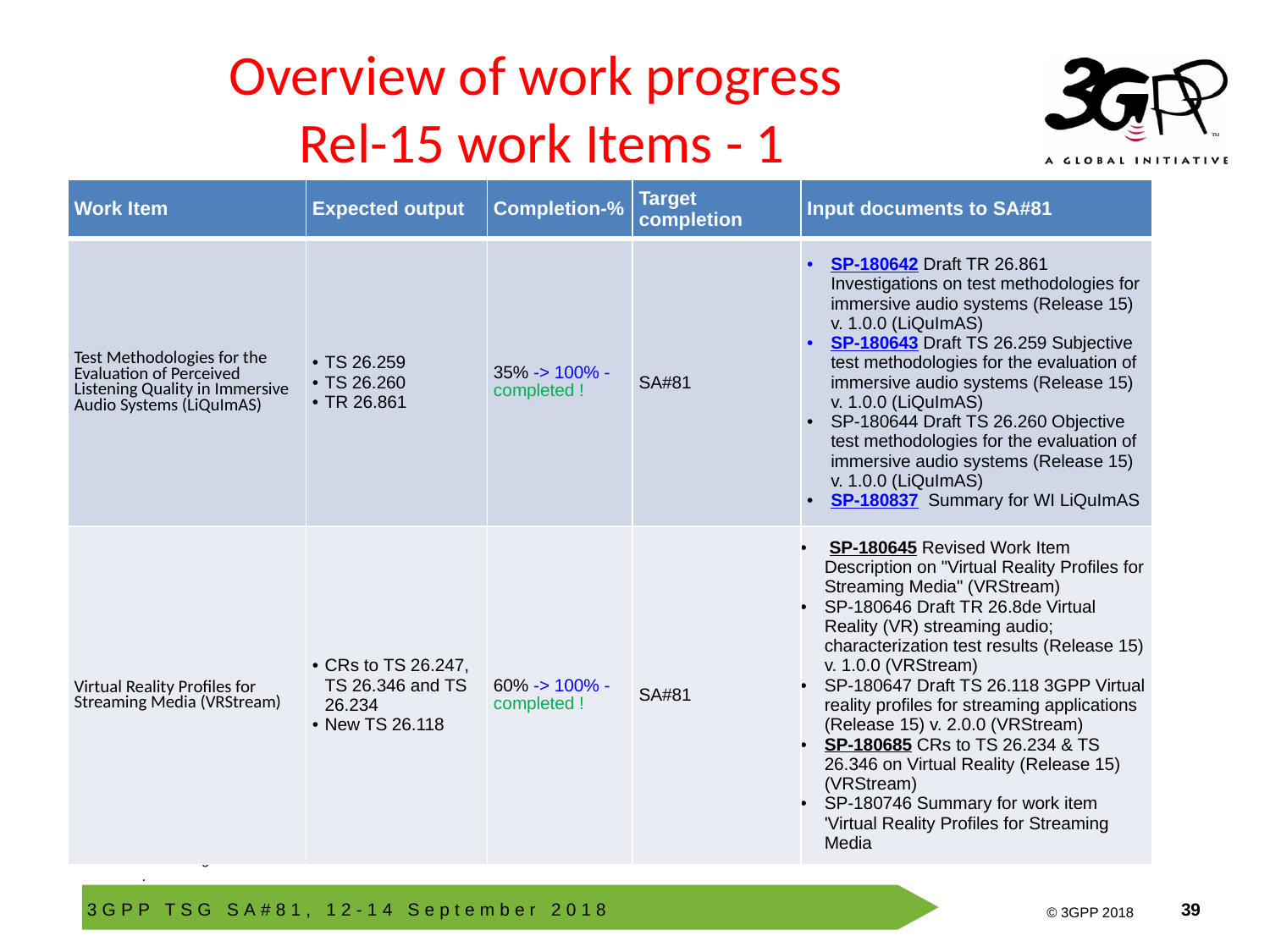

# Overview of work progress Rel-15 work Items - 1
| Work Item | Expected output | Completion-% | Target completion | Input documents to SA#81 |
| --- | --- | --- | --- | --- |
| Test Methodologies for the Evaluation of Perceived Listening Quality in Immersive Audio Systems (LiQuImAS) | TS 26.259 TS 26.260 TR 26.861 | 35% -> 100% - completed ! | SA#81 | SP-180642 Draft TR 26.861 Investigations on test methodologies for immersive audio systems (Release 15) v. 1.0.0 (LiQuImAS) SP-180643 Draft TS 26.259 Subjective test methodologies for the evaluation of immersive audio systems (Release 15) v. 1.0.0 (LiQuImAS) SP-180644 Draft TS 26.260 Objective test methodologies for the evaluation of immersive audio systems (Release 15) v. 1.0.0 (LiQuImAS) SP-180837 Summary for WI LiQuImAS |
| Virtual Reality Profiles for Streaming Media (VRStream) | CRs to TS 26.247, TS 26.346 and TS 26.234 New TS 26.118 | 60% -> 100% - completed ! | SA#81 | SP-180645 Revised Work Item Description on "Virtual Reality Profiles for Streaming Media" (VRStream) SP-180646 Draft TR 26.8de Virtual Reality (VR) streaming audio; characterization test results (Release 15) v. 1.0.0 (VRStream) SP-180647 Draft TS 26.118 3GPP Virtual reality profiles for streaming applications (Release 15) v. 2.0.0 (VRStream) SP-180685 CRs to TS 26.234 & TS 26.346 on Virtual Reality (Release 15) (VRStream) SP-180746 Summary for work item 'Virtual Reality Profiles for Streaming Media |

Note: Progress since last SA is shown with blue colour.
.